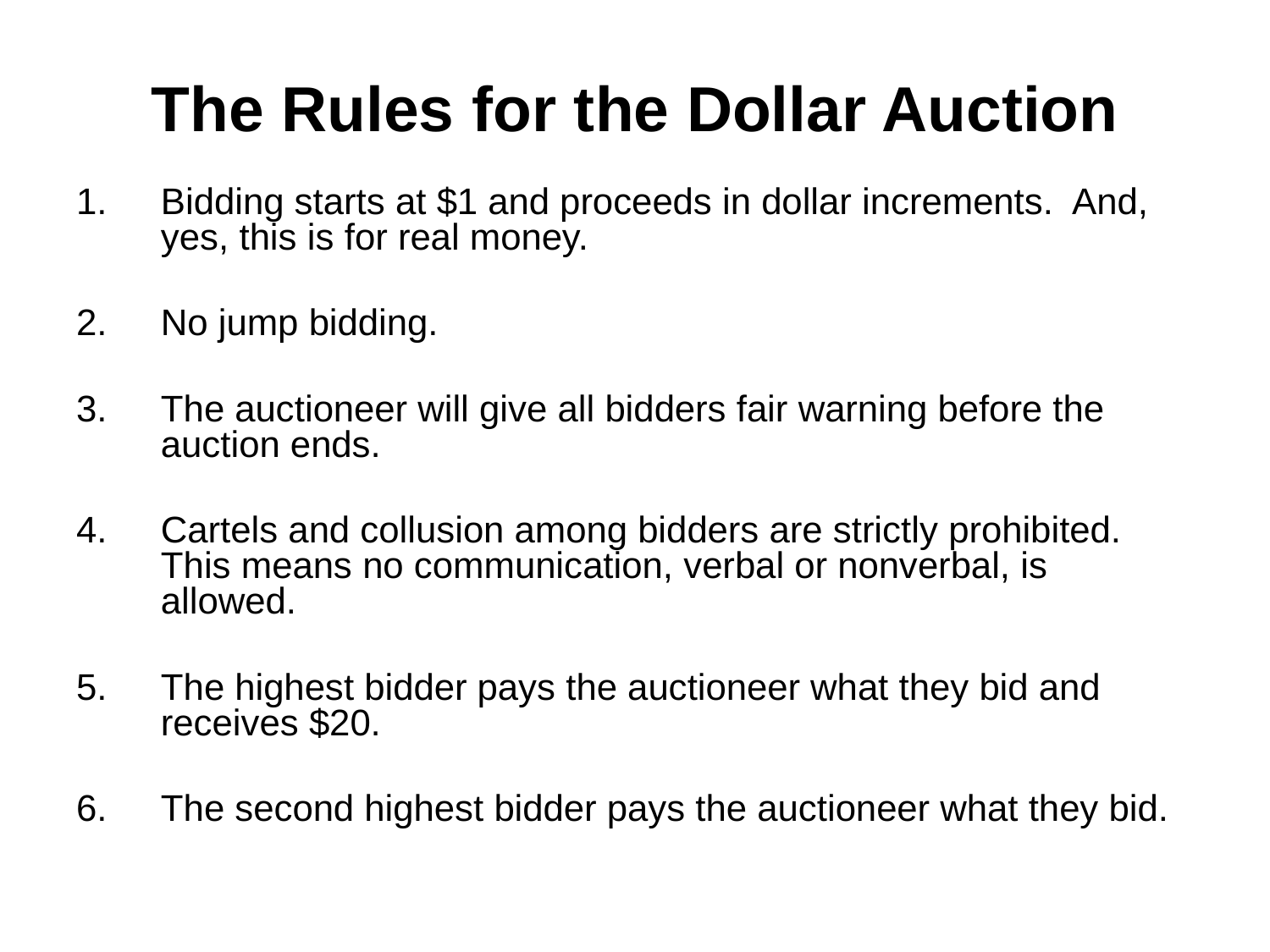

# The Rules for the Dollar Auction
Bidding starts at $1 and proceeds in dollar increments.  And, yes, this is for real money.

No jump bidding.

The auctioneer will give all bidders fair warning before the auction ends.

Cartels and collusion among bidders are strictly prohibited.  This means no communication, verbal or nonverbal, is allowed.

The highest bidder pays the auctioneer what they bid and receives $20.

The second highest bidder pays the auctioneer what they bid.